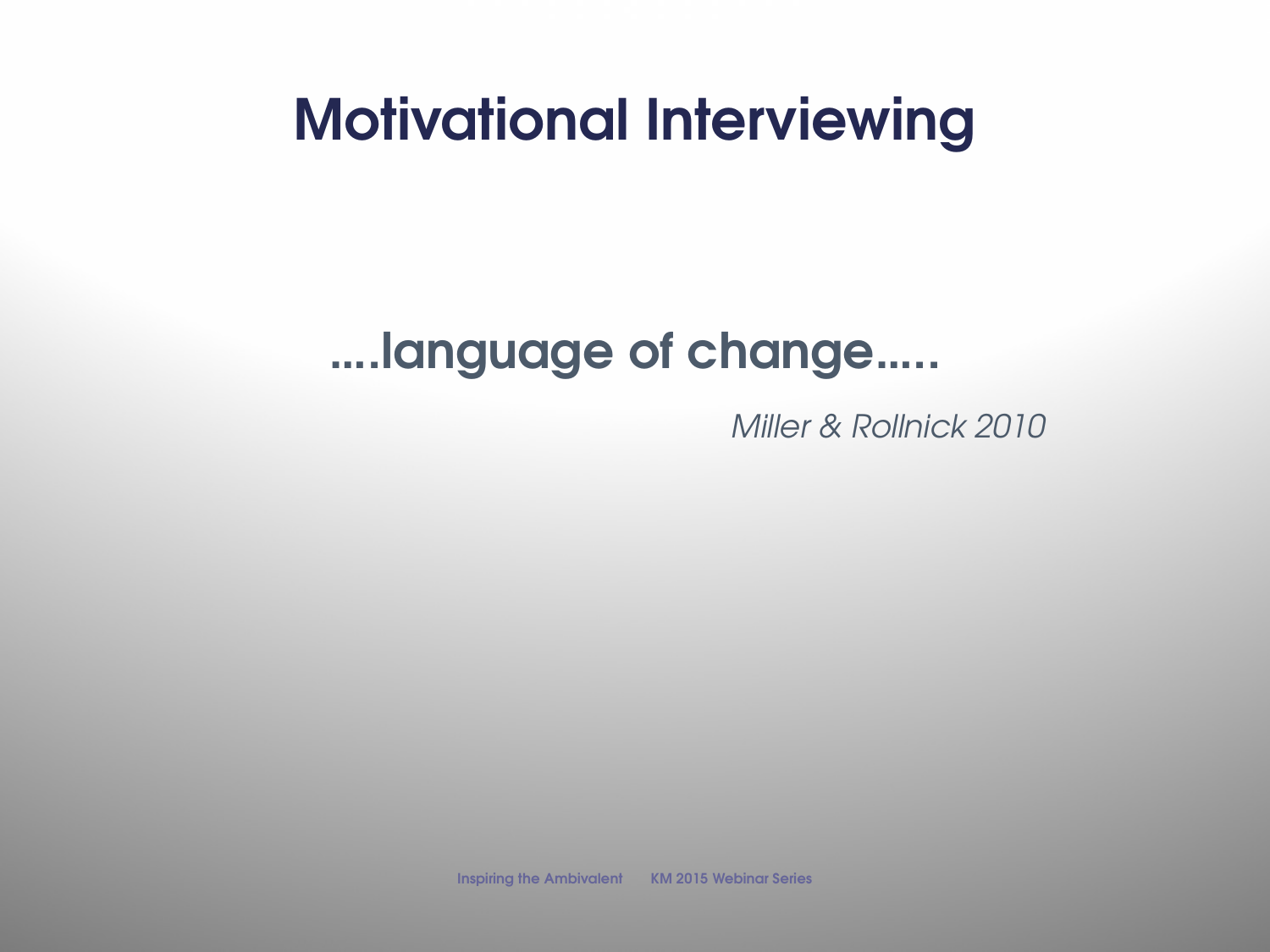

# Motivational Interviewing

….language of change…..
						Miller & Rollnick 2010
Inspiring the Ambivalent       KM 2015 Webinar Series